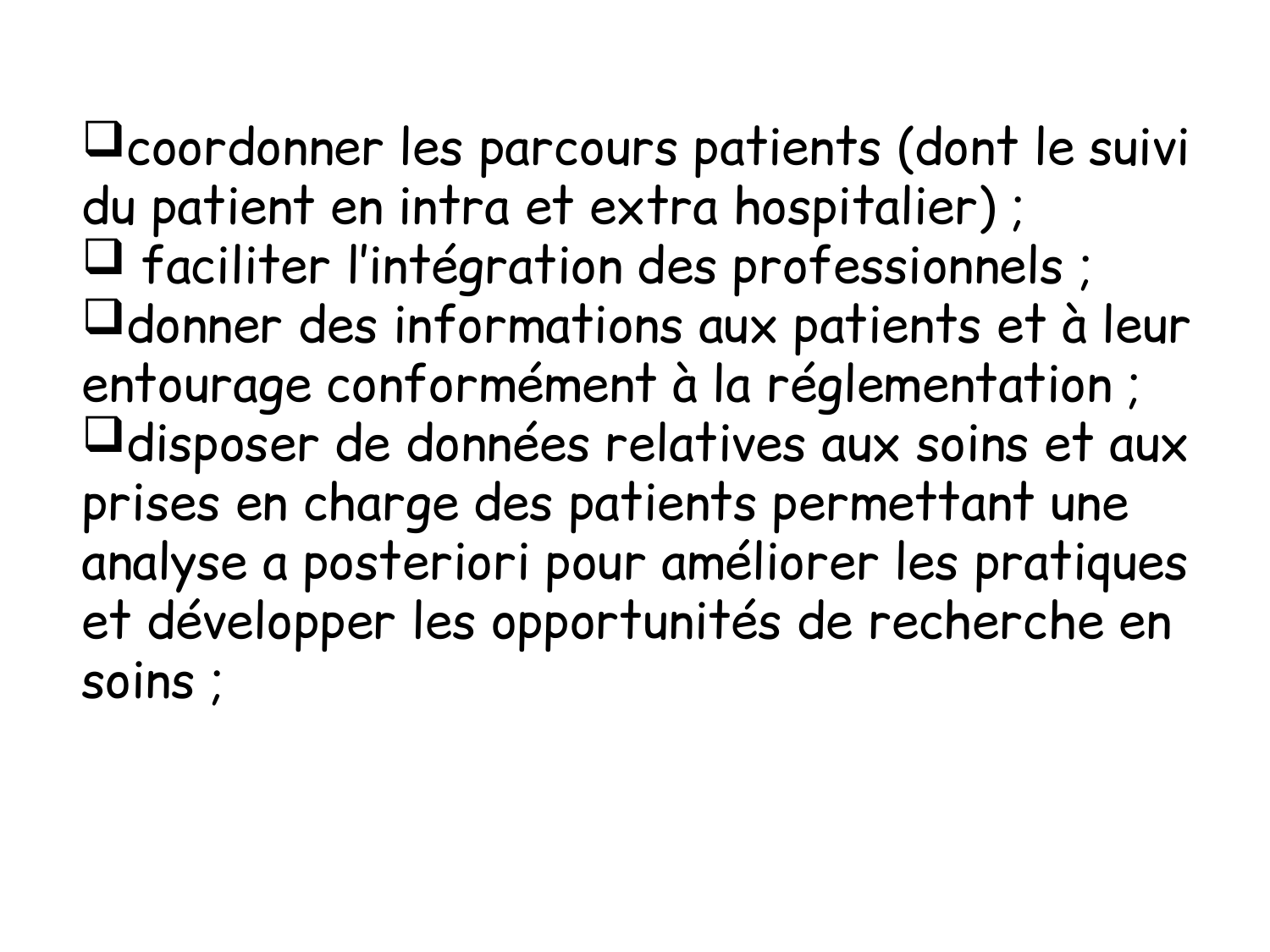

coordonner les parcours patients (dont le suivi du patient en intra et extra hospitalier) ;
 faciliter l’intégration des professionnels ;
donner des informations aux patients et à leur entourage conformément à la réglementation ;
disposer de données relatives aux soins et aux prises en charge des patients permettant une analyse a posteriori pour améliorer les pratiques et développer les opportunités de recherche en soins ;